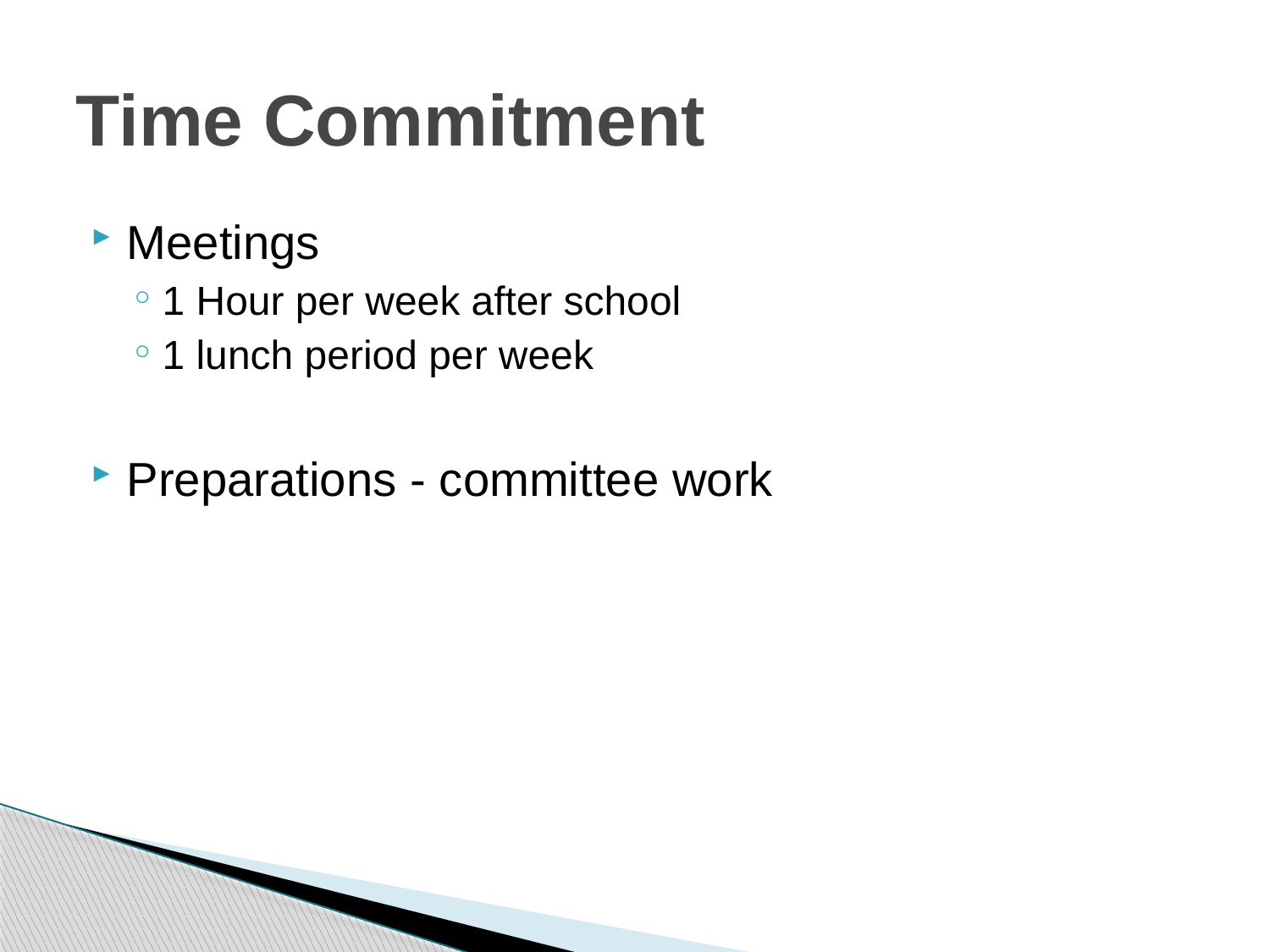

# Time Commitment
Meetings
1 Hour per week after school
1 lunch period per week

Preparations - committee work